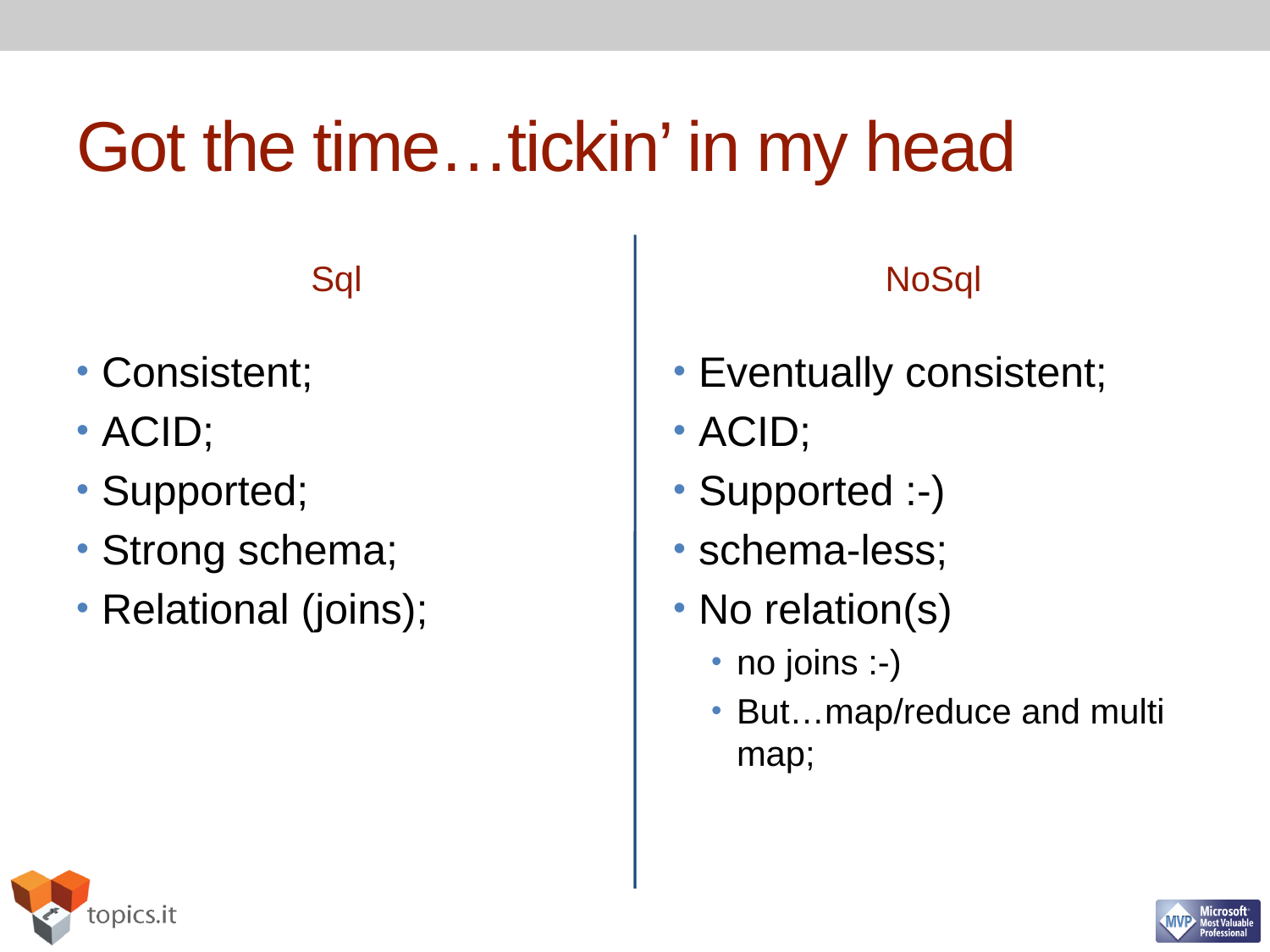

# Got the time…tickin’ in my head
Sql
NoSql
Consistent;
ACID;
Supported;
Strong schema;
Relational (joins);
Eventually consistent;
ACID;
Supported :-)
schema-less;
No relation(s)
no joins :-)
But…map/reduce and multi map;